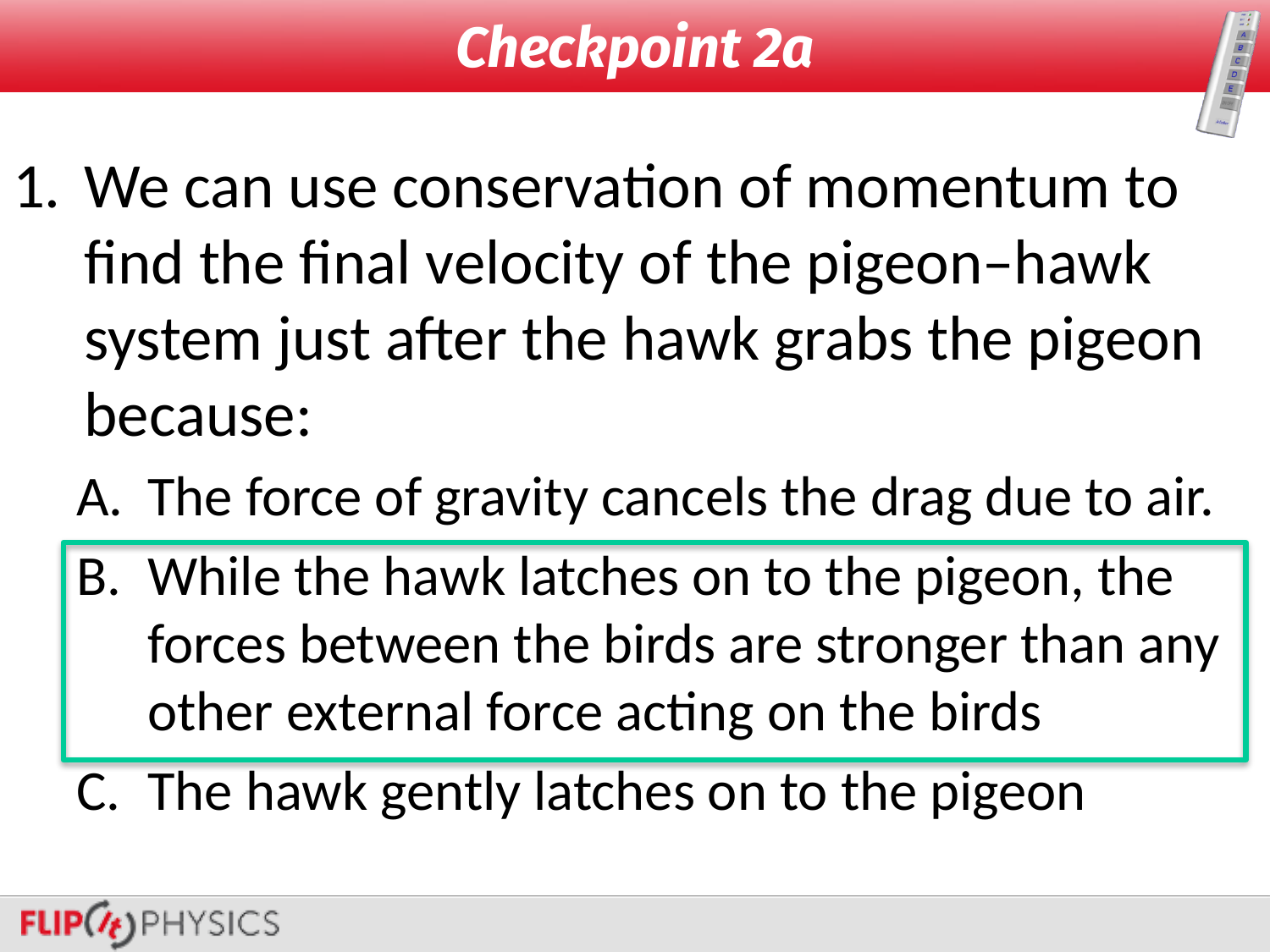

# Checkpoint 2a
We can use conservation of momentum to find the final velocity of the pigeon–hawk system just after the hawk grabs the pigeon because:
The force of gravity cancels the drag due to air.
While the hawk latches on to the pigeon, the forces between the birds are stronger than any other external force acting on the birds
The hawk gently latches on to the pigeon